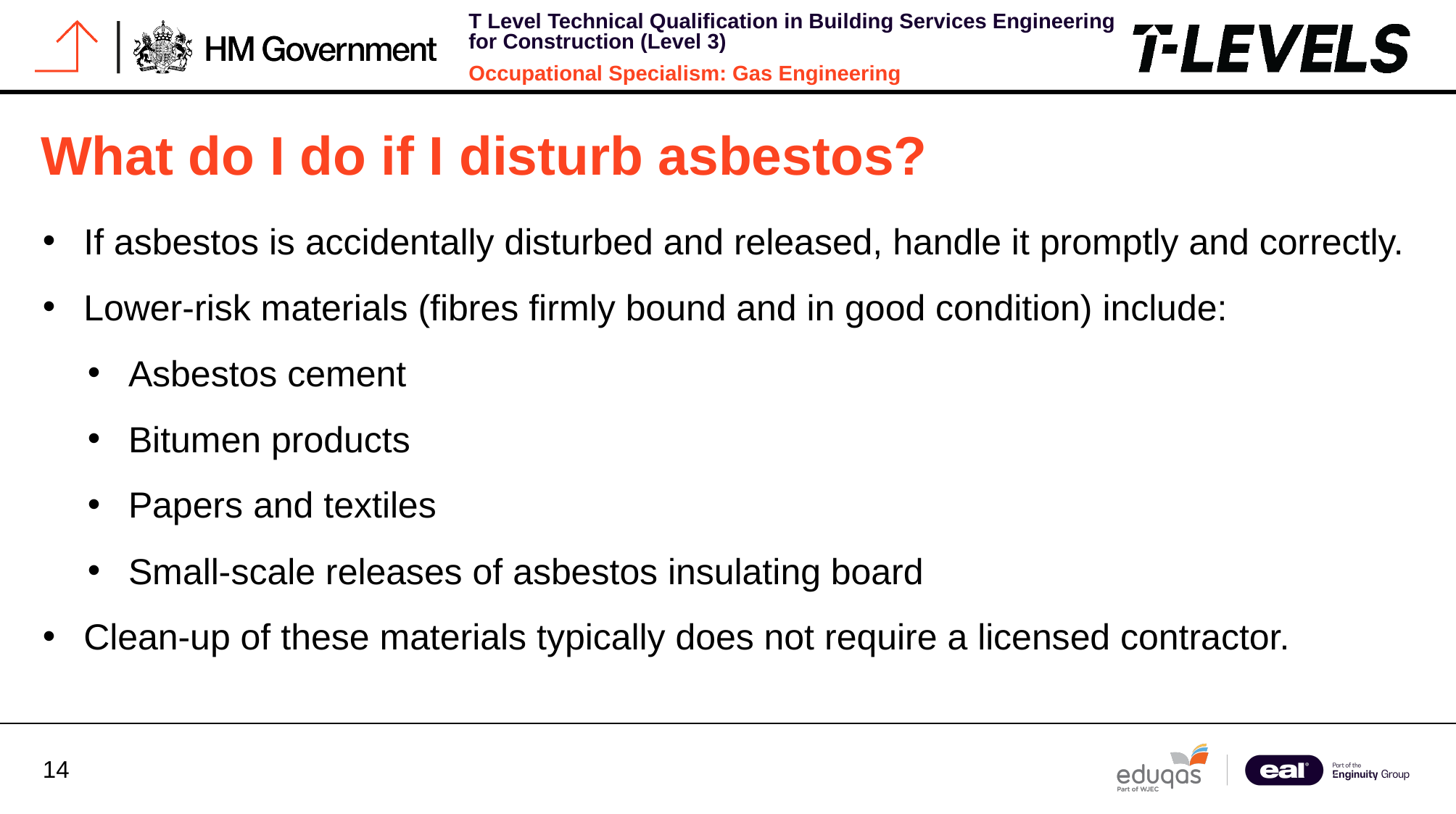

What do I do if I disturb asbestos?
If asbestos is accidentally disturbed and released, handle it promptly and correctly.
Lower-risk materials (fibres firmly bound and in good condition) include:
Asbestos cement
Bitumen products
Papers and textiles
Small-scale releases of asbestos insulating board
Clean-up of these materials typically does not require a licensed contractor.